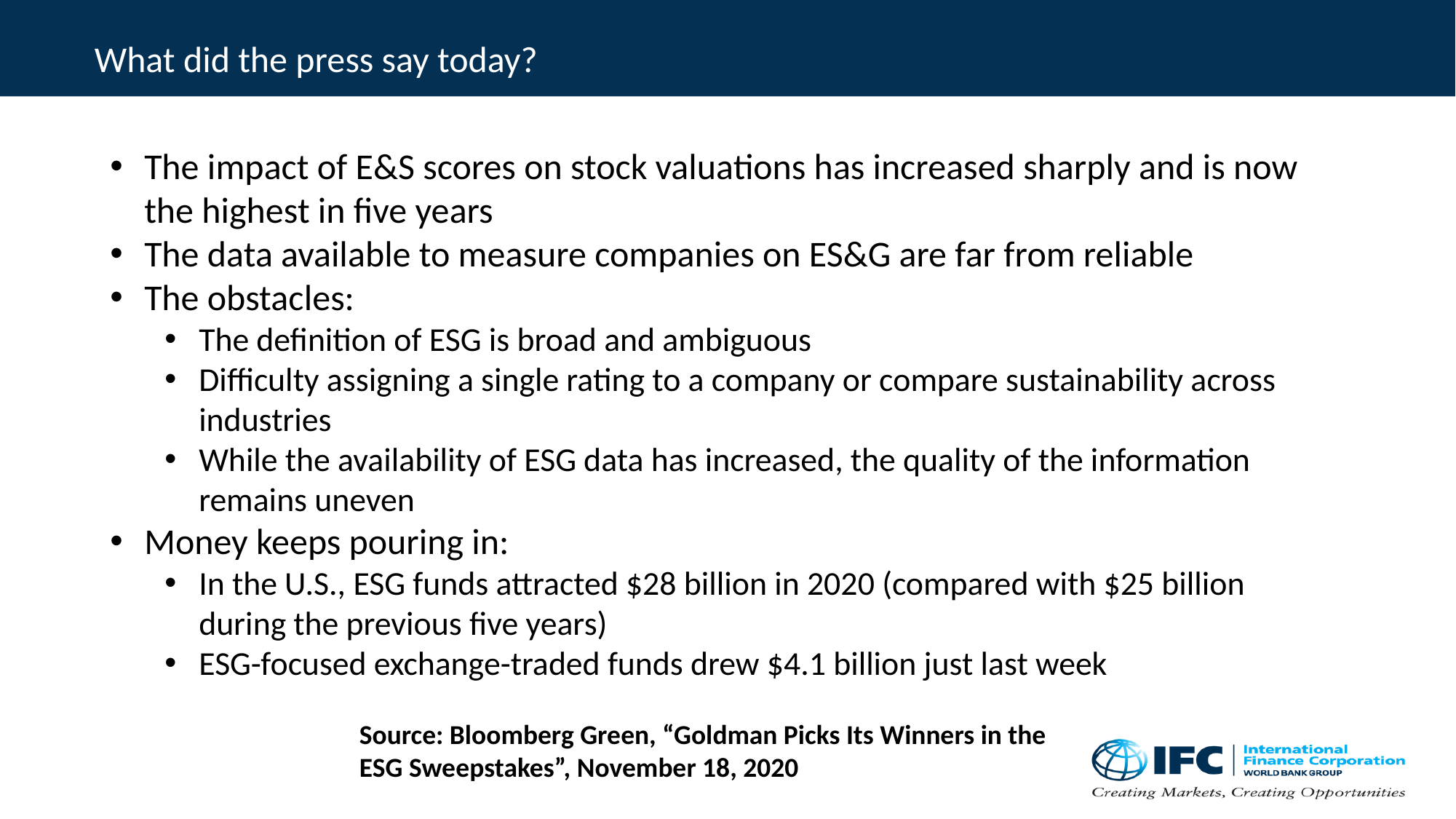

# What did the press say today?
The impact of E&S scores on stock valuations has increased sharply and is now the highest in five years
The data available to measure companies on ES&G are far from reliable
The obstacles:
The definition of ESG is broad and ambiguous
Difficulty assigning a single rating to a company or compare sustainability across industries
While the availability of ESG data has increased, the quality of the information remains uneven
Money keeps pouring in:
In the U.S., ESG funds attracted $28 billion in 2020 (compared with $25 billion during the previous five years)
ESG-focused exchange-traded funds drew $4.1 billion just last week

Source: Bloomberg Green, “Goldman Picks Its Winners in the ESG Sweepstakes”, November 18, 2020